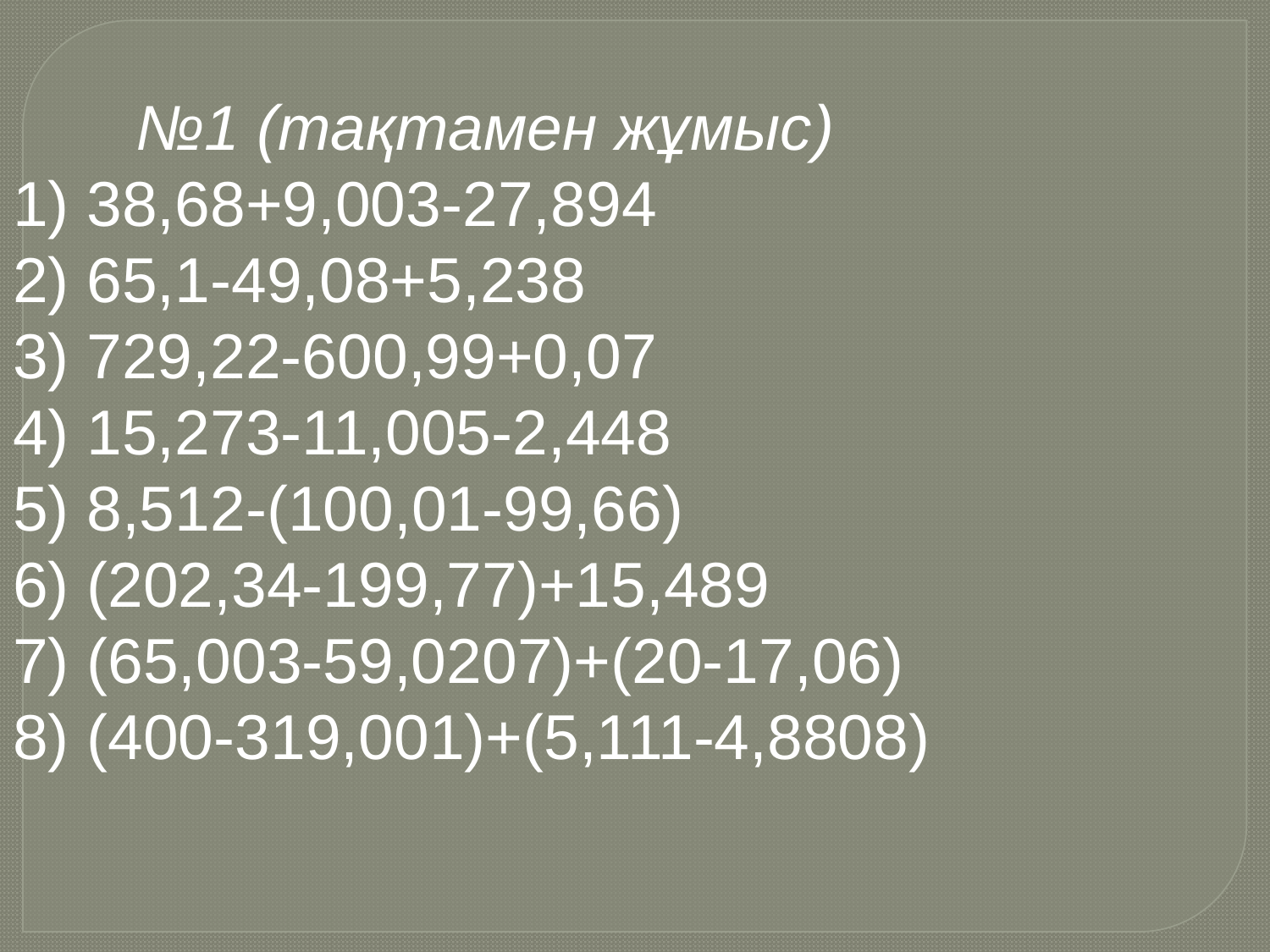

№1 (тақтамен жұмыс)
1) 38,68+9,003-27,894
2) 65,1-49,08+5,238
3) 729,22-600,99+0,07
4) 15,273-11,005-2,448
5) 8,512-(100,01-99,66)
6) (202,34-199,77)+15,489
7) (65,003-59,0207)+(20-17,06)
8) (400-319,001)+(5,111-4,8808)